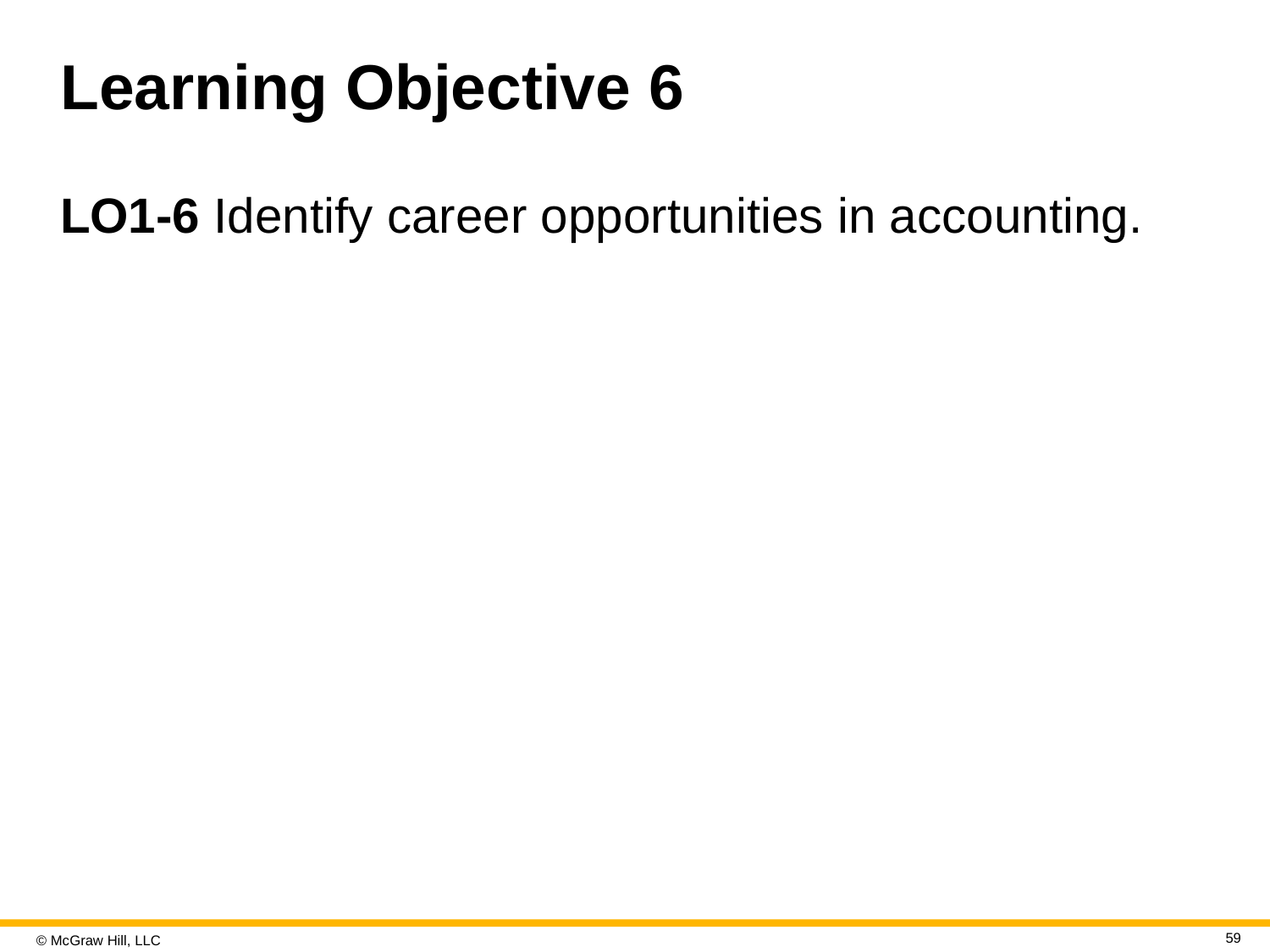

# Learning Objective 6
LO1-6 Identify career opportunities in accounting.
59